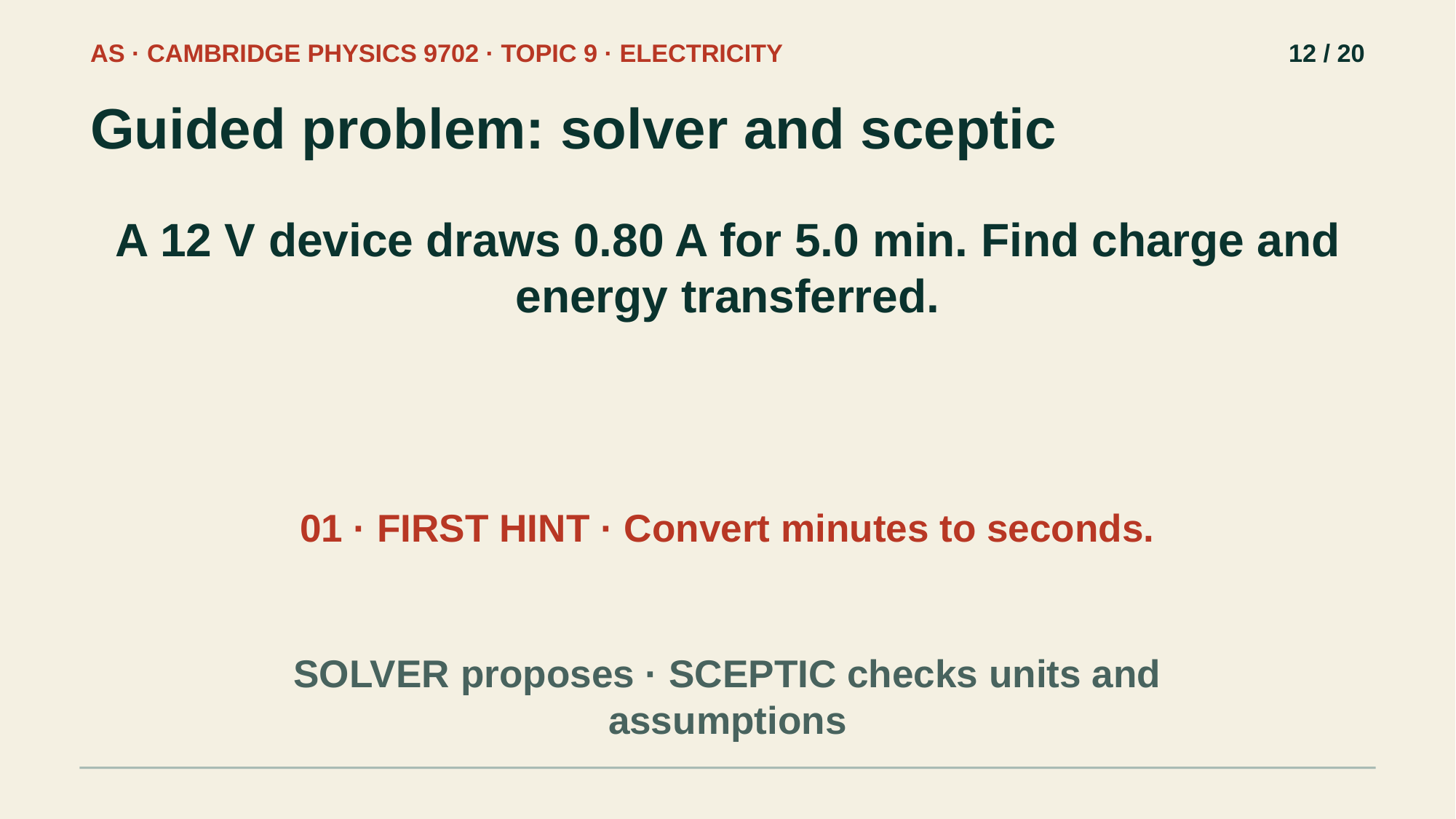

AS · CAMBRIDGE PHYSICS 9702 · TOPIC 9 · ELECTRICITY
12 / 20
Guided problem: solver and sceptic
A 12 V device draws 0.80 A for 5.0 min. Find charge and energy transferred.
01 · FIRST HINT · Convert minutes to seconds.
SOLVER proposes · SCEPTIC checks units and assumptions